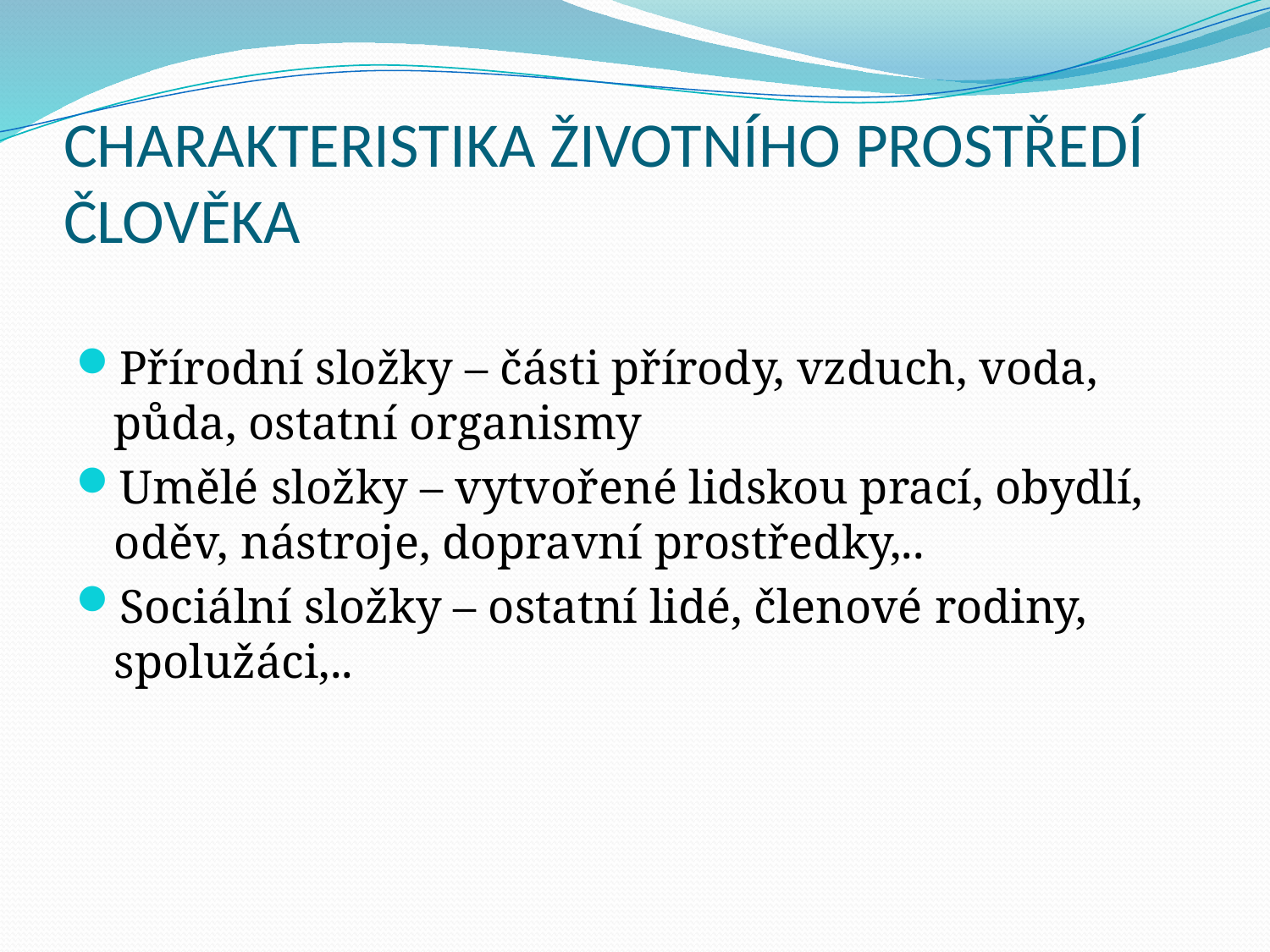

# CHARAKTERISTIKA ŽIVOTNÍHO PROSTŘEDÍ ČLOVĚKA

Přírodní složky – části přírody, vzduch, voda, půda, ostatní organismy
Umělé složky – vytvořené lidskou prací, obydlí, oděv, nástroje, dopravní prostředky,..
Sociální složky – ostatní lidé, členové rodiny, spolužáci,..